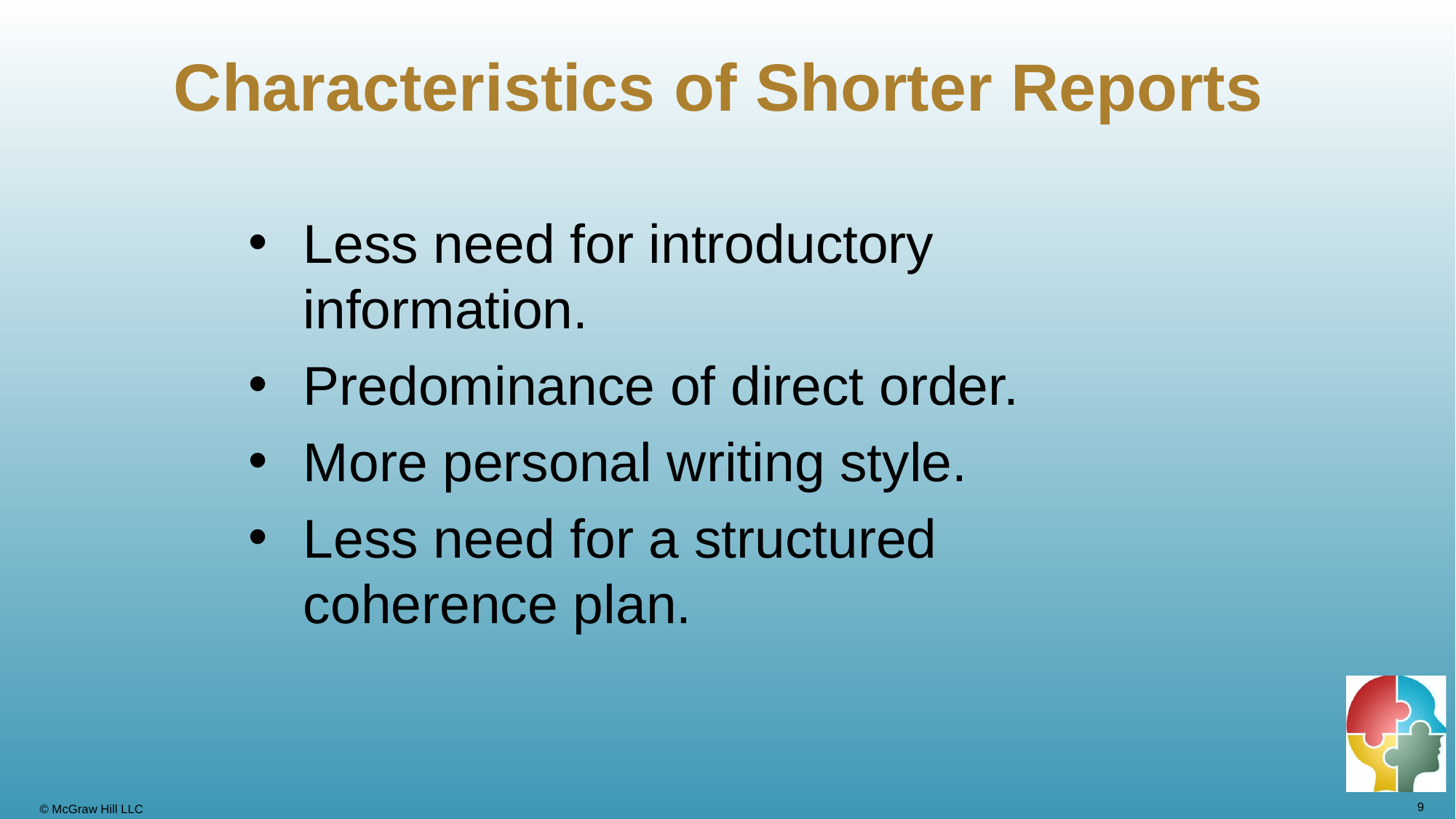

# Characteristics of Shorter Reports
Less need for introductory information.
Predominance of direct order.
More personal writing style.
Less need for a structured coherence plan.
9